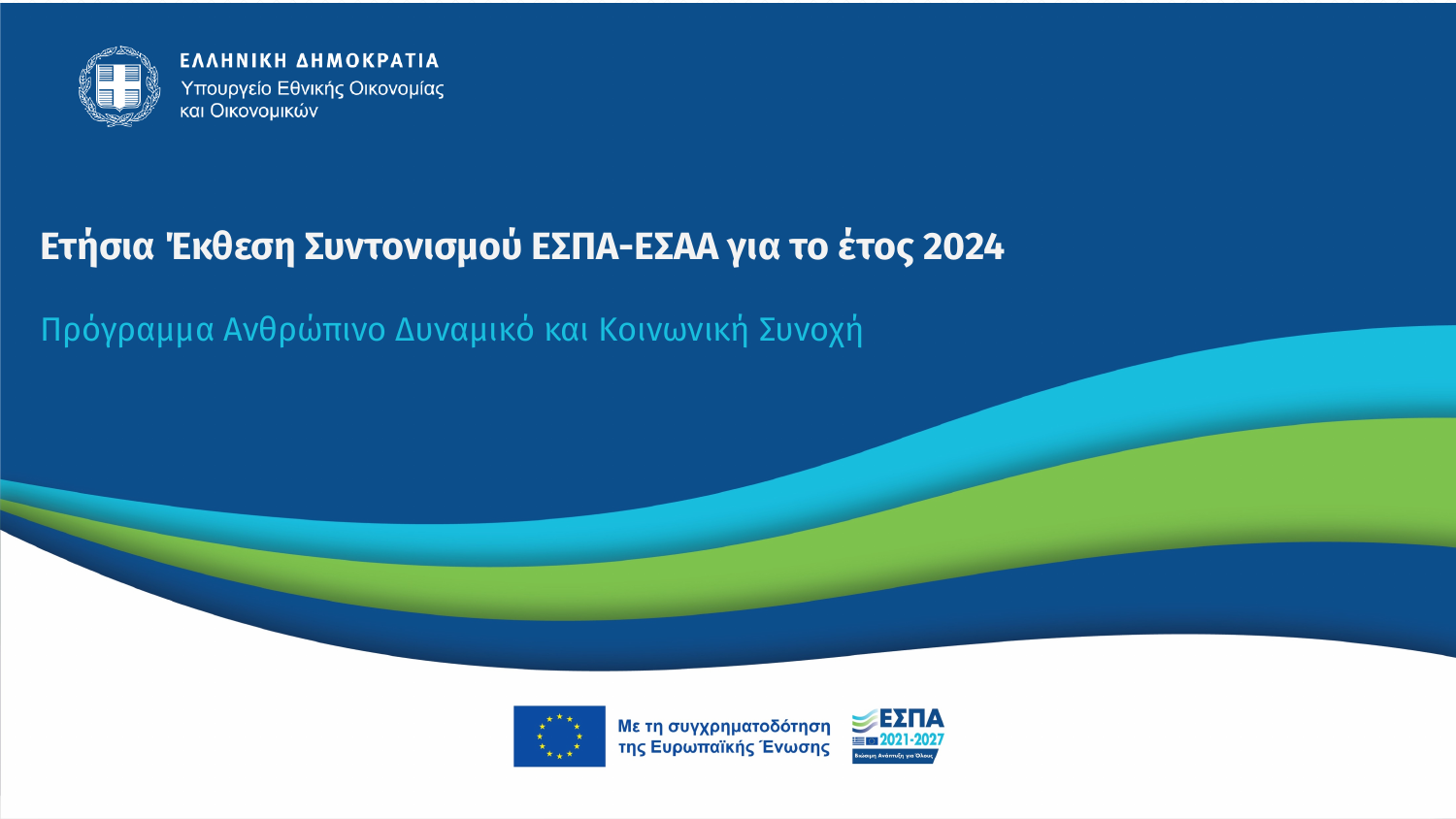

# Ετήσια Έκθεση Συντονισμού ΕΣΠΑ-ΕΣΑΑ για το έτος 2024
Πρόγραμμα Ανθρώπινο Δυναμικό και Κοινωνική Συνοχή